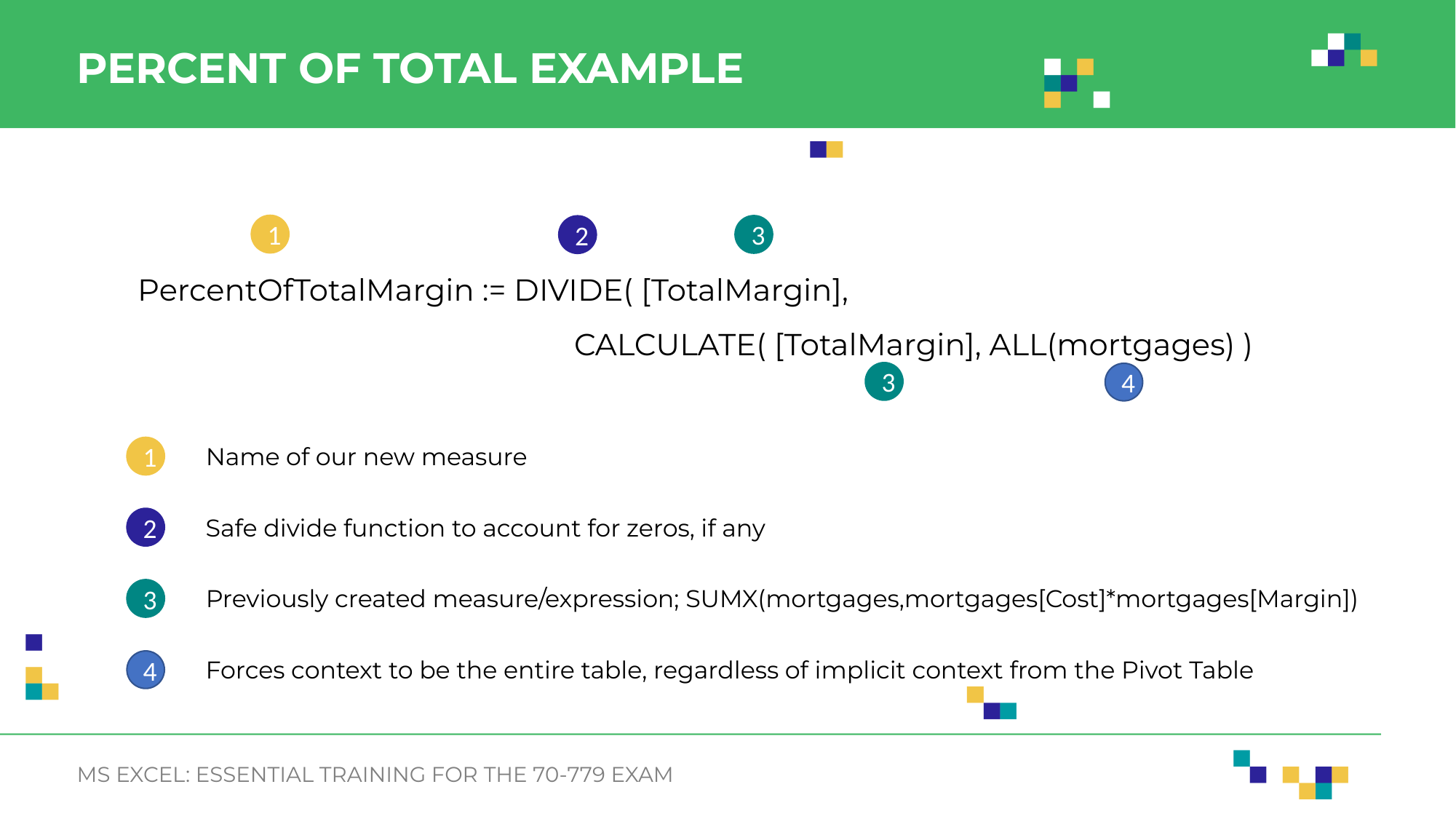

PERCENT OF TOTAL EXAMPLE
1
3
2
PercentOfTotalMargin := DIVIDE( [TotalMargin],
				CALCULATE( [TotalMargin], ALL(mortgages) )
3
4
Name of our new measure
1
Safe divide function to account for zeros, if any
2
Previously created measure/expression; SUMX(mortgages,mortgages[Cost]*mortgages[Margin])
3
Forces context to be the entire table, regardless of implicit context from the Pivot Table
4
MS EXCEL: ESSENTIAL TRAINING FOR THE 70-779 EXAM